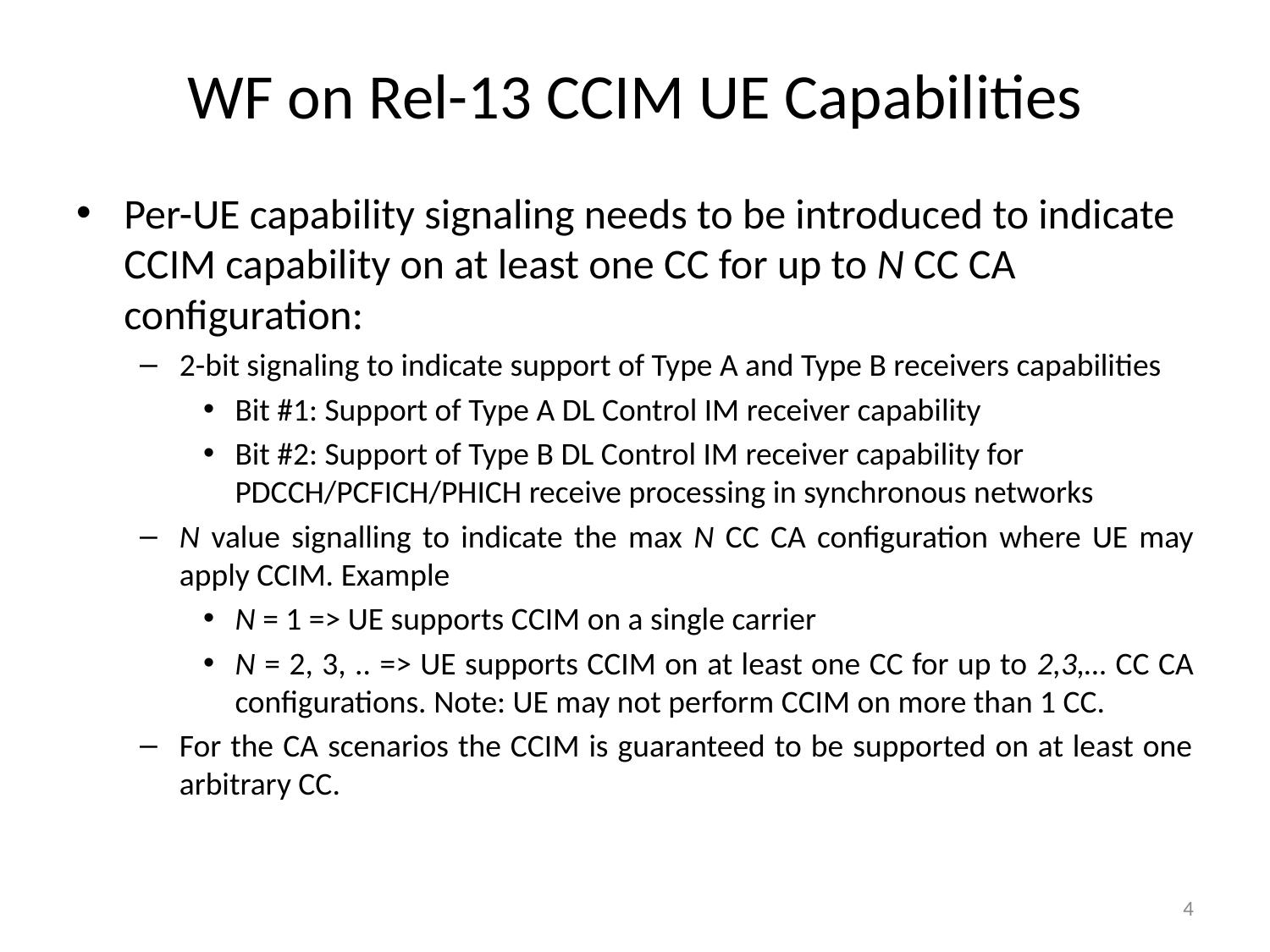

# WF on Rel-13 CCIM UE Capabilities
Per-UE capability signaling needs to be introduced to indicate CCIM capability on at least one CC for up to N CC CA configuration:
2-bit signaling to indicate support of Type A and Type B receivers capabilities
Bit #1: Support of Type A DL Control IM receiver capability
Bit #2: Support of Type B DL Control IM receiver capability for PDCCH/PCFICH/PHICH receive processing in synchronous networks
N value signalling to indicate the max N CC CA configuration where UE may apply CCIM. Example
N = 1 => UE supports CCIM on a single carrier
N = 2, 3, .. => UE supports CCIM on at least one CC for up to 2,3,… CC CA configurations. Note: UE may not perform CCIM on more than 1 CC.
For the CA scenarios the CCIM is guaranteed to be supported on at least one arbitrary CC.
4